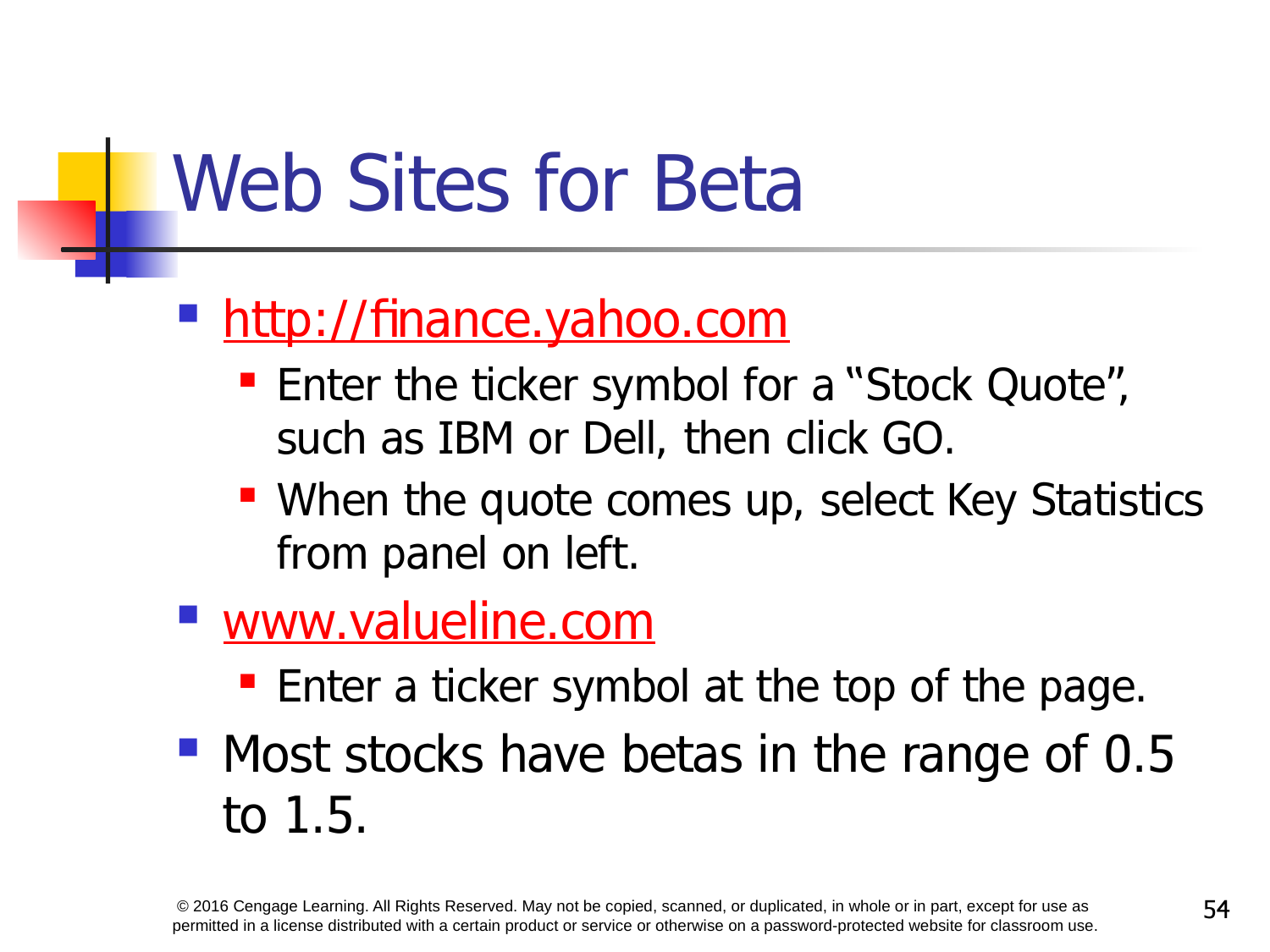

# Web Sites for Beta
http://finance.yahoo.com
Enter the ticker symbol for a “Stock Quote”, such as IBM or Dell, then click GO.
When the quote comes up, select Key Statistics from panel on left.
www.valueline.com
Enter a ticker symbol at the top of the page.
Most stocks have betas in the range of 0.5 to 1.5.
54